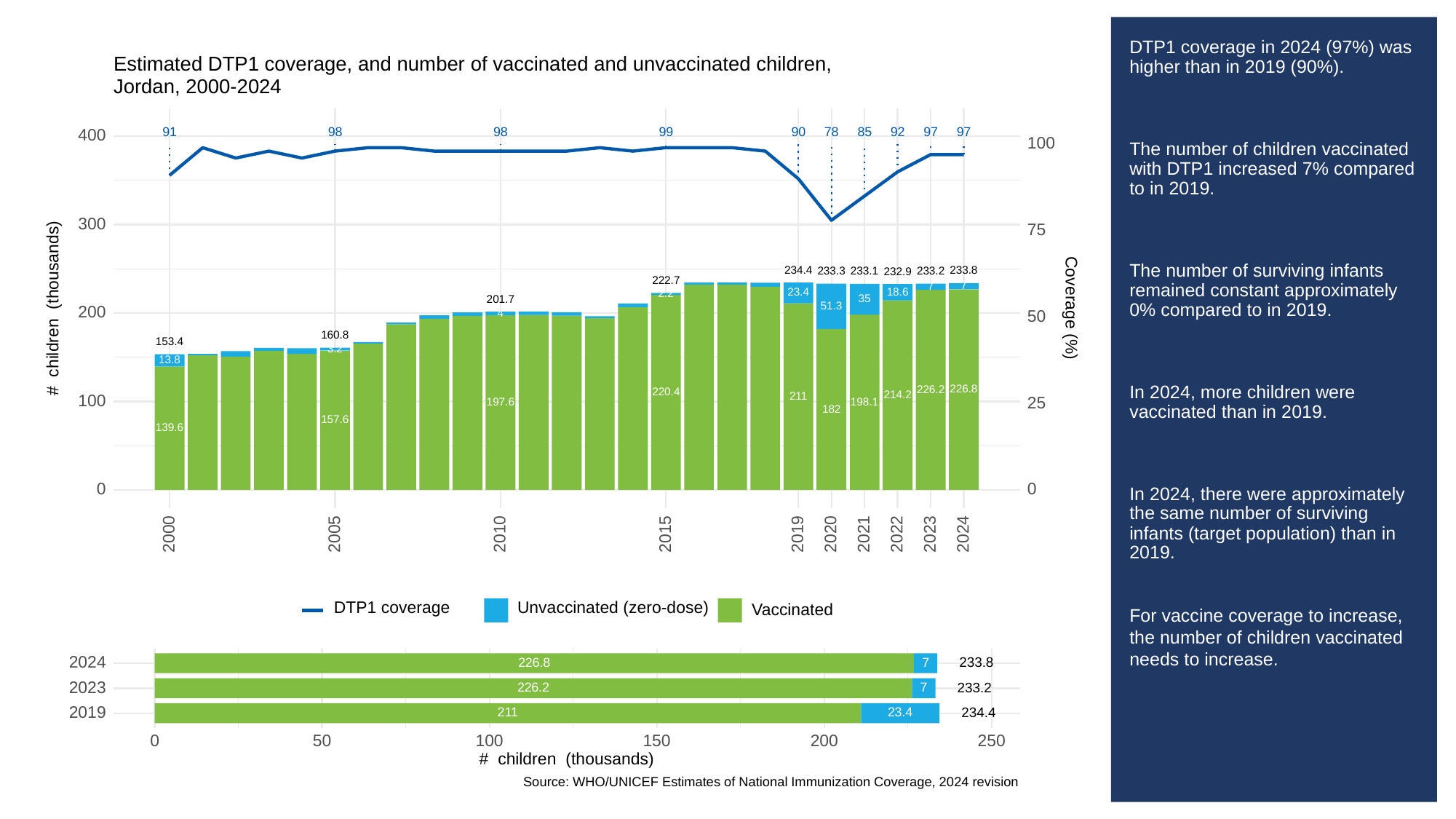

# DTP1 coverage in 2024 (97%) was higher than in 2019 (90%).

The number of children vaccinated with DTP1 increased 7% compared to in 2019.

The number of surviving infants remained constant approximately 0% compared to in 2019.

In 2024, more children were vaccinated than in 2019.

In 2024, there were approximately the same number of surviving infants (target population) than in 2019.

For vaccine coverage to increase, the number of children vaccinated needs to increase.

Estimated DTP1 coverage, and number of vaccinated and unvaccinated children,
Jordan, 2000-2024

91
98
98
99
90
78
85
92
97
97
400

100

300

75
234.4
233.8
233.3
233.2
233.1
232.9

222.7
7

7

18.6
23.4

2.2

35
201.7

#  children  (thousands)
Coverage (%)
51.3

200

4
50

160.8
153.4

3.2

13.8

226.8
226.2
220.4
214.2
211
100
25
198.1
197.6

182
157.6
139.6

0
0

2023
2000
2005
2010
2015
2019
2020
2021
2022
2024

Unvaccinated (zero-dose)
DTP1 coverage
Vaccinated

2024
233.8
226.8
7

2023
233.2
226.2
7

2019
234.4
23.4
211

0
50
100
150
200
250
#  children  (thousands)
Source: WHO/UNICEF Estimates of National Immunization Coverage, 2024 revision